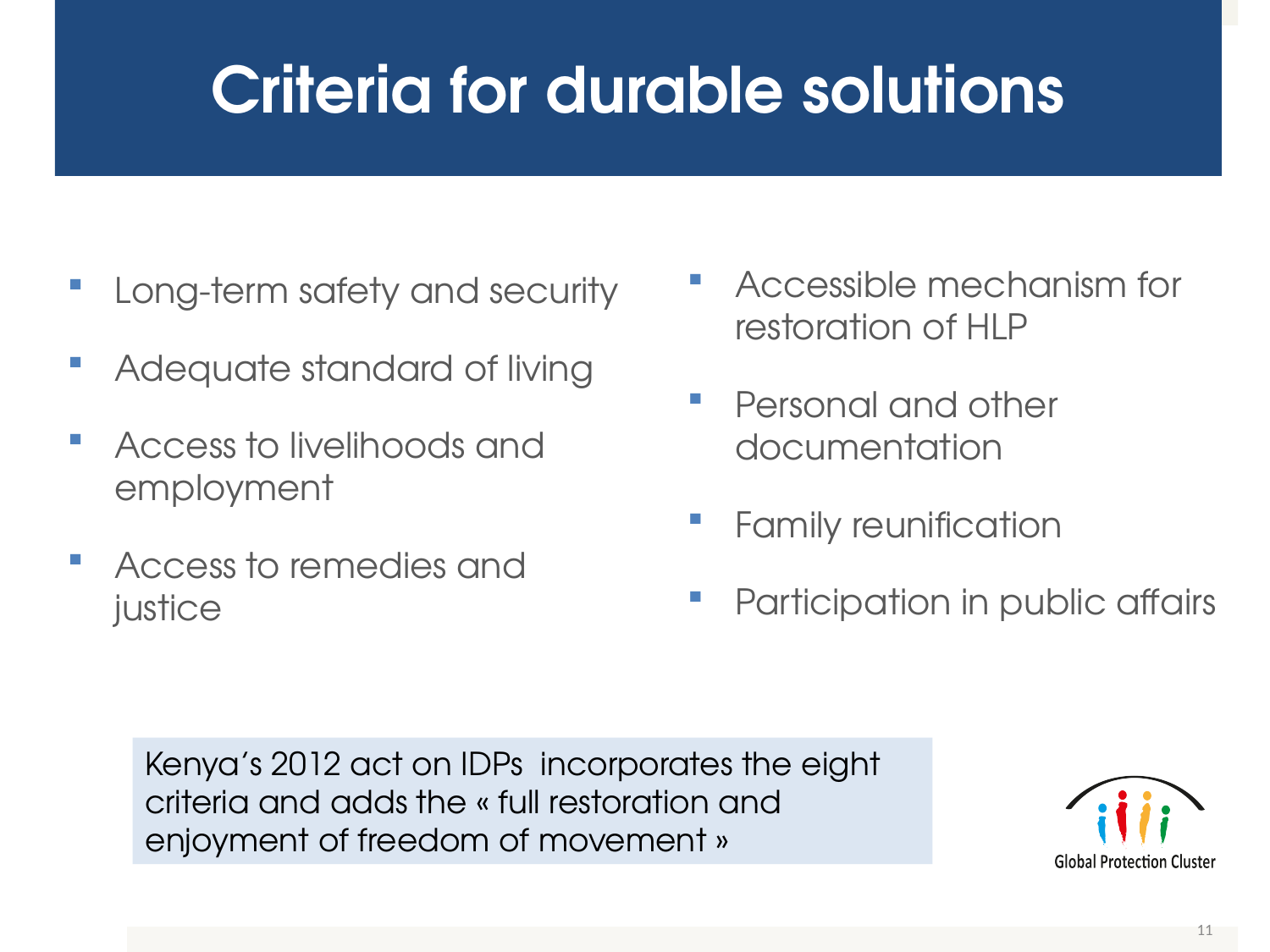

Criteria for durable solutions
Accessible mechanism for restoration of HLP
Personal and other documentation
Family reunification
Participation in public affairs

Long-term safety and security
Adequate standard of living
Access to livelihoods and employment
Access to remedies and justice
Kenya’s 2012 act on IDPs  incorporates the eight criteria and adds the « full restoration and enjoyment of freedom of movement »